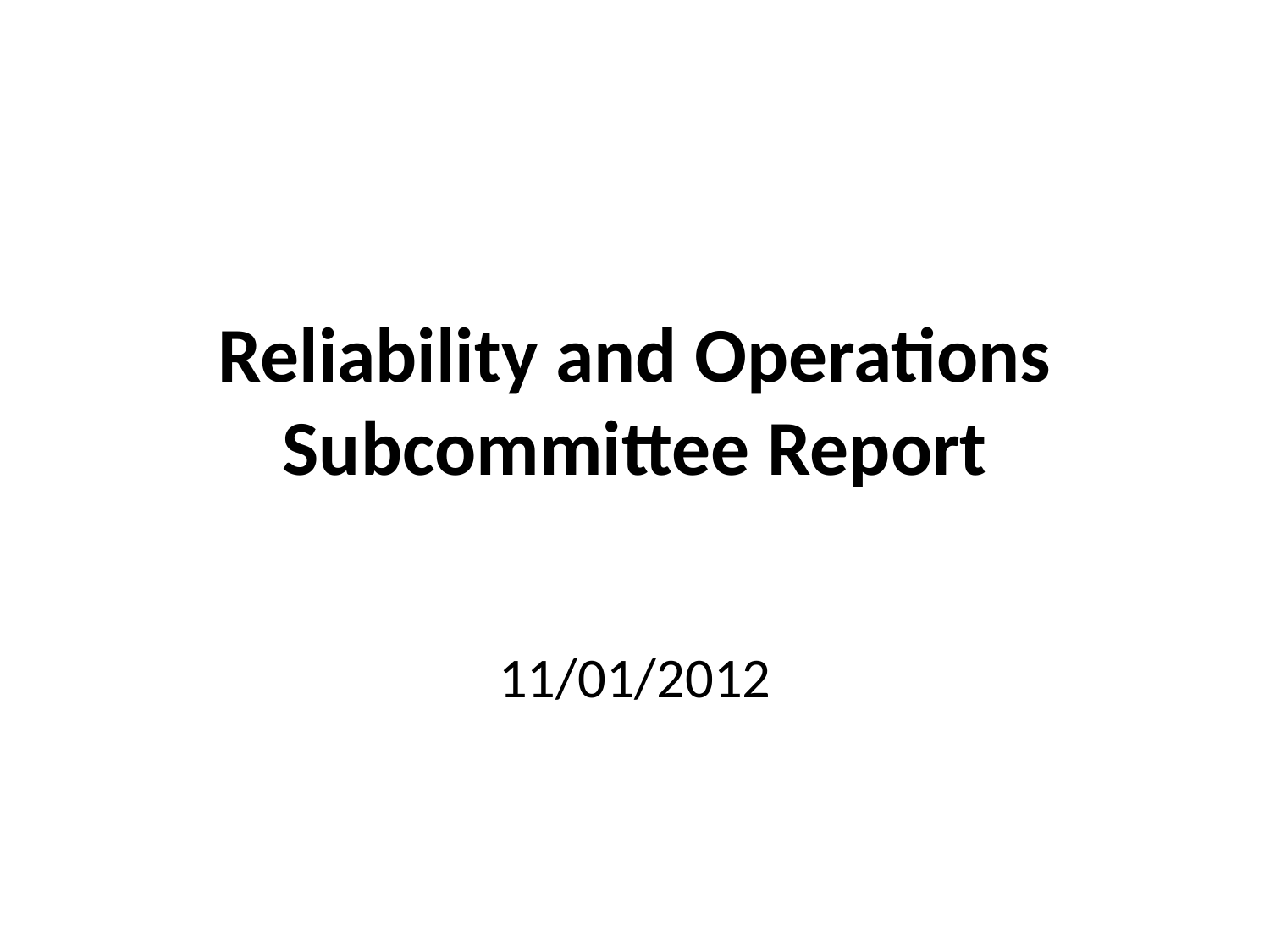

# Reliability and Operations Subcommittee Report
11/01/2012